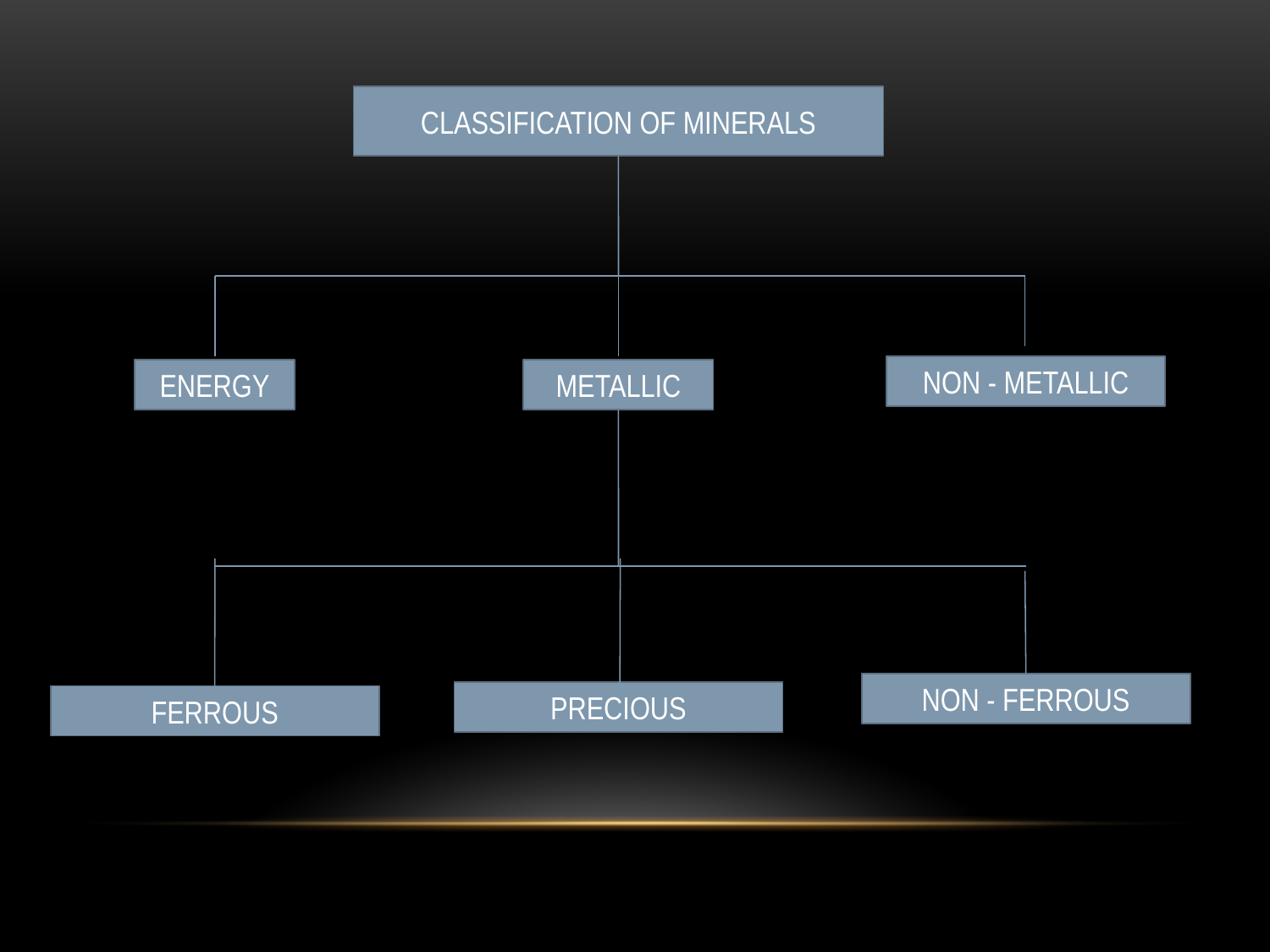

CLASSIFICATION OF MINERALS
NON - METALLIC
ENERGY
METALLIC
NON - FERROUS
PRECIOUS
FERROUS